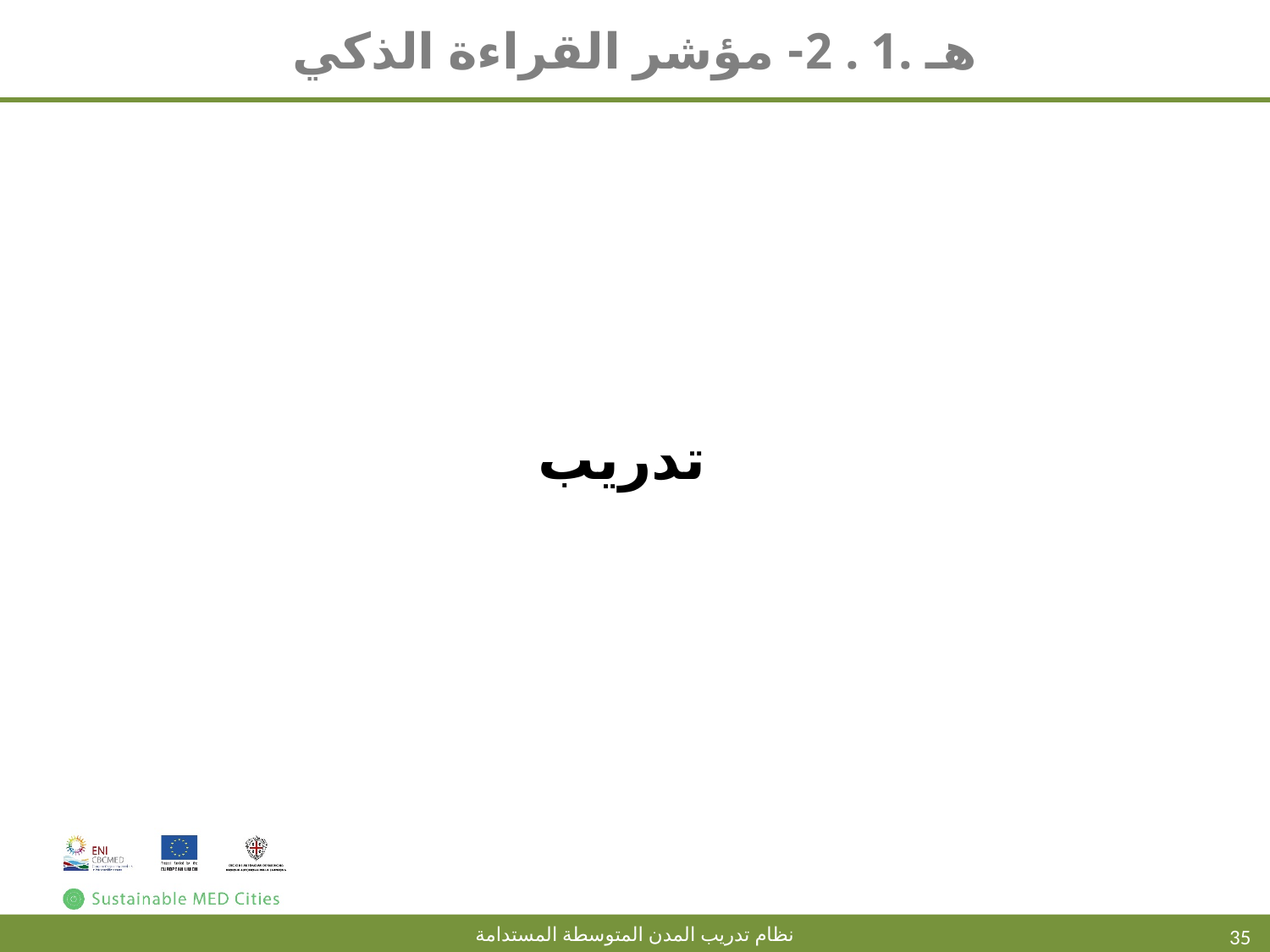

# هـ .1 . 2- مؤشر القراءة الذكي

تدريب

35